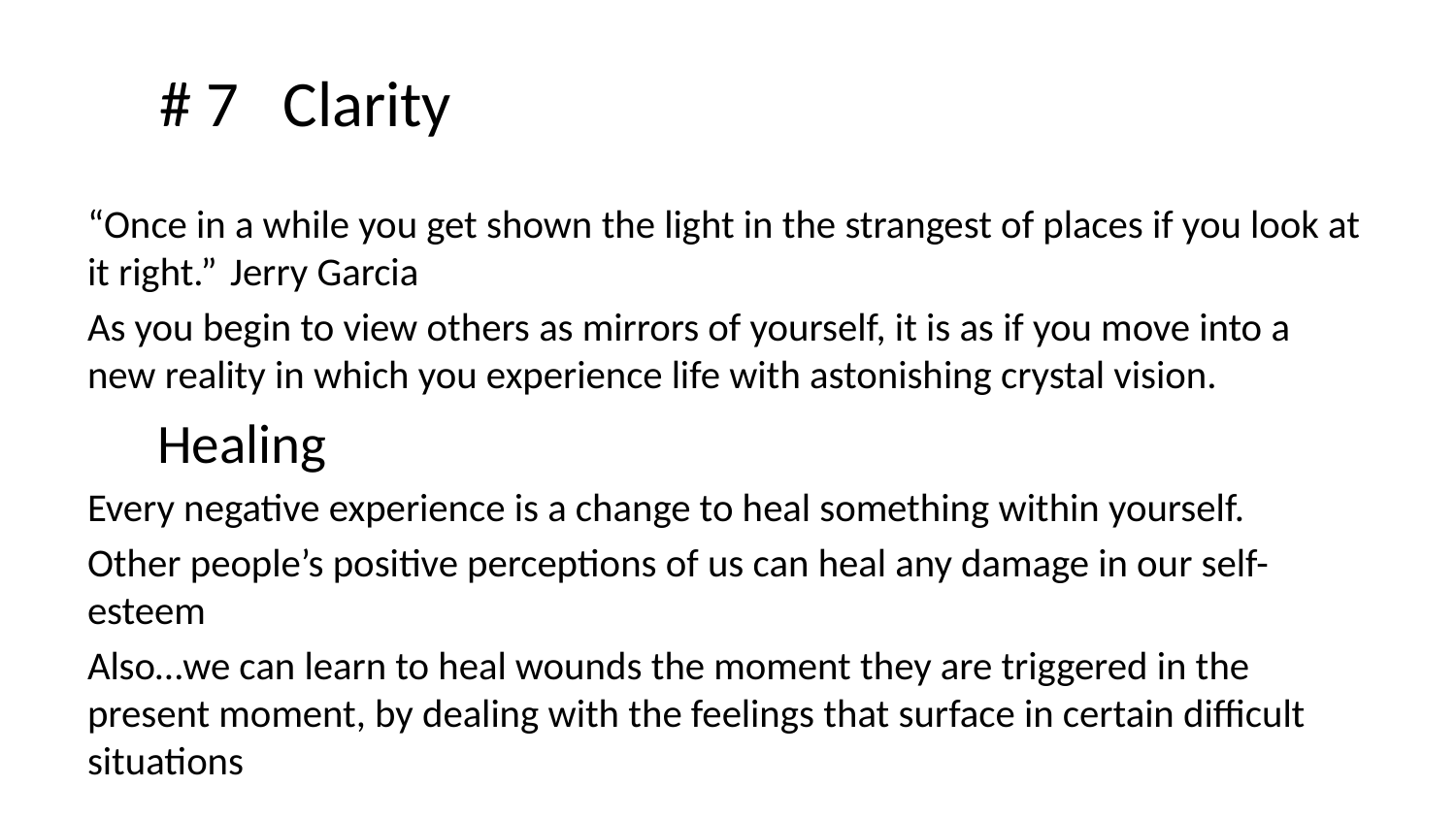

# # 7   Clarity
“Once in a while you get shown the light in the strangest of places if you look at it right.”		Jerry Garcia
As you begin to view others as mirrors of yourself, it is as if you move into a new reality in which you experience life with astonishing crystal vision.
          Healing
Every negative experience is a change to heal something within yourself.
Other people’s positive perceptions of us can heal any damage in our self-esteem
Also…we can learn to heal wounds the moment they are triggered in the present moment, by dealing with the feelings that surface in certain difficult situations